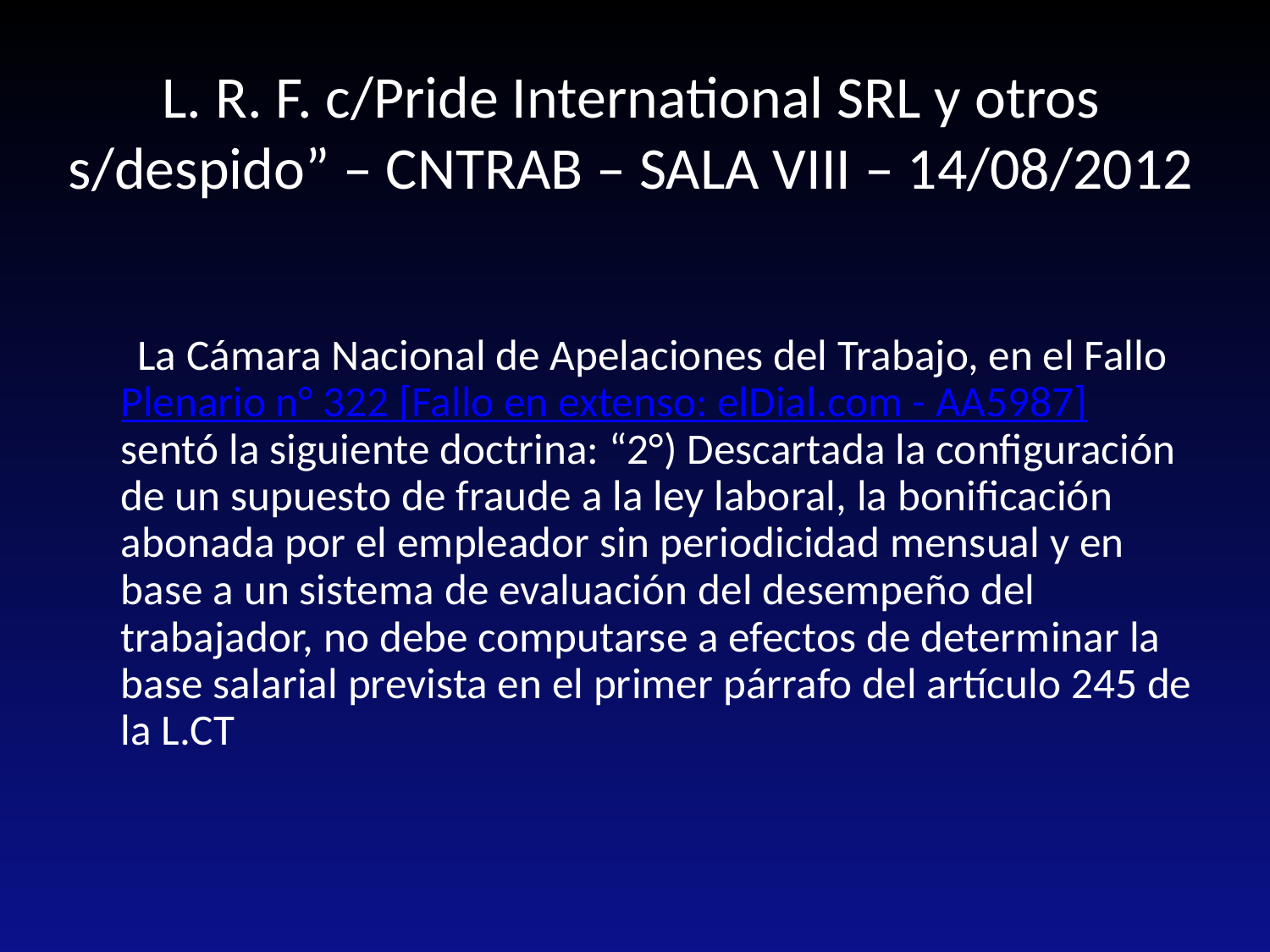

# L. R. F. c/Pride International SRL y otros s/despido” – CNTRAB – SALA VIII – 14/08/2012
      La Cámara Nacional de Apelaciones del Trabajo, en el Fallo Plenario n° 322 [Fallo en extenso: elDial.com - AA5987] sentó la siguiente doctrina: “2°) Descartada la configuración de un supuesto de fraude a la ley laboral, la bonificación abonada por el empleador sin periodicidad mensual y en base a un sistema de evaluación del desempeño del trabajador, no debe computarse a efectos de determinar la base salarial prevista en el primer párrafo del artículo 245 de la L.CT